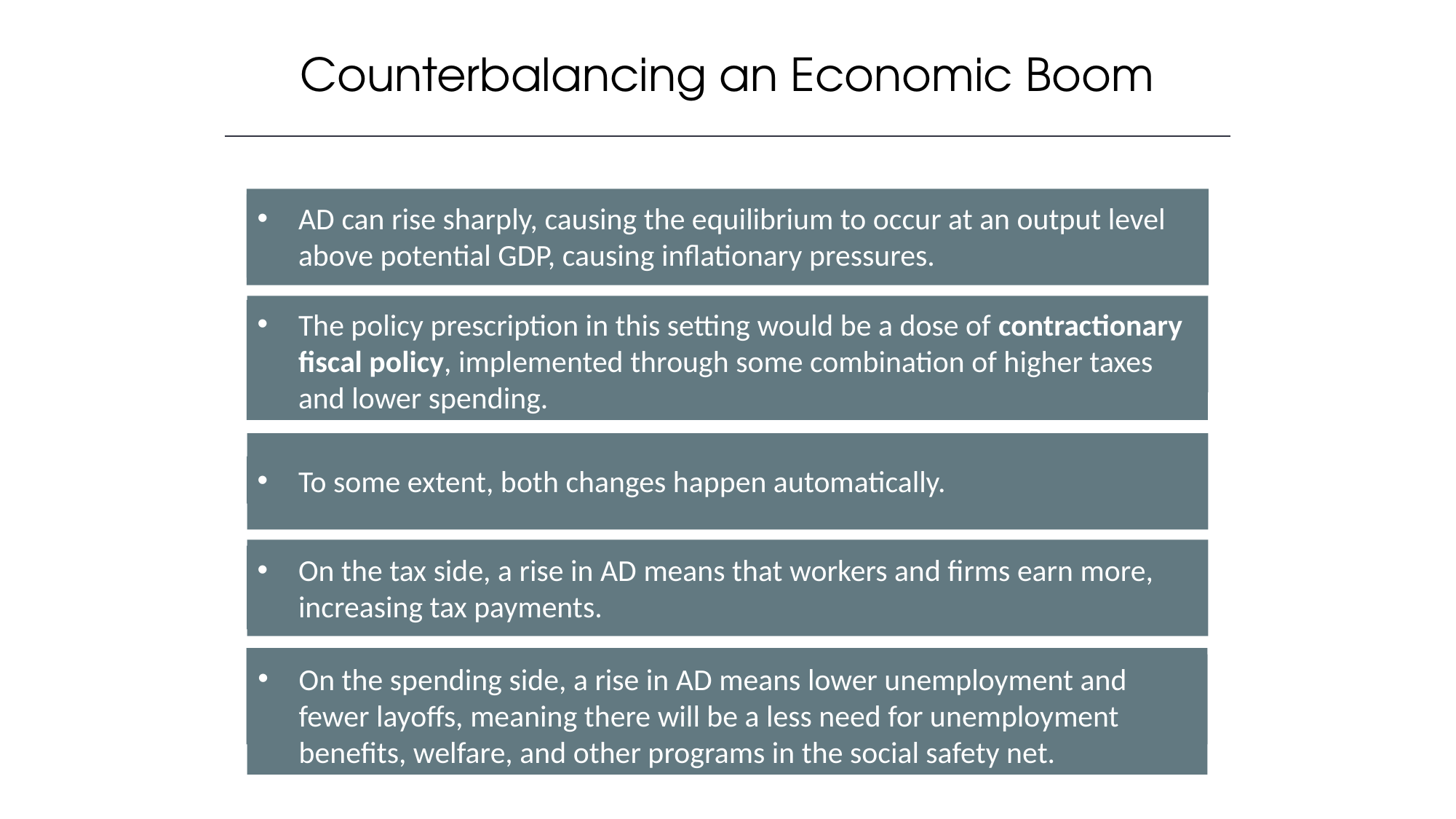

Counterbalancing an Economic Boom
HAWKES LEARNING

AD can rise sharply, causing the equilibrium to occur at an output level above potential GDP, causing inflationary pressures.

The policy prescription in this setting would be a dose of contractionary fiscal policy, implemented through some combination of higher taxes and lower spending.

To some extent, both changes happen automatically.

On the tax side, a rise in AD means that workers and firms earn more, increasing tax payments.

On the spending side, a rise in AD means lower unemployment and fewer layoffs, meaning there will be a less need for unemployment benefits, welfare, and other programs in the social safety net.